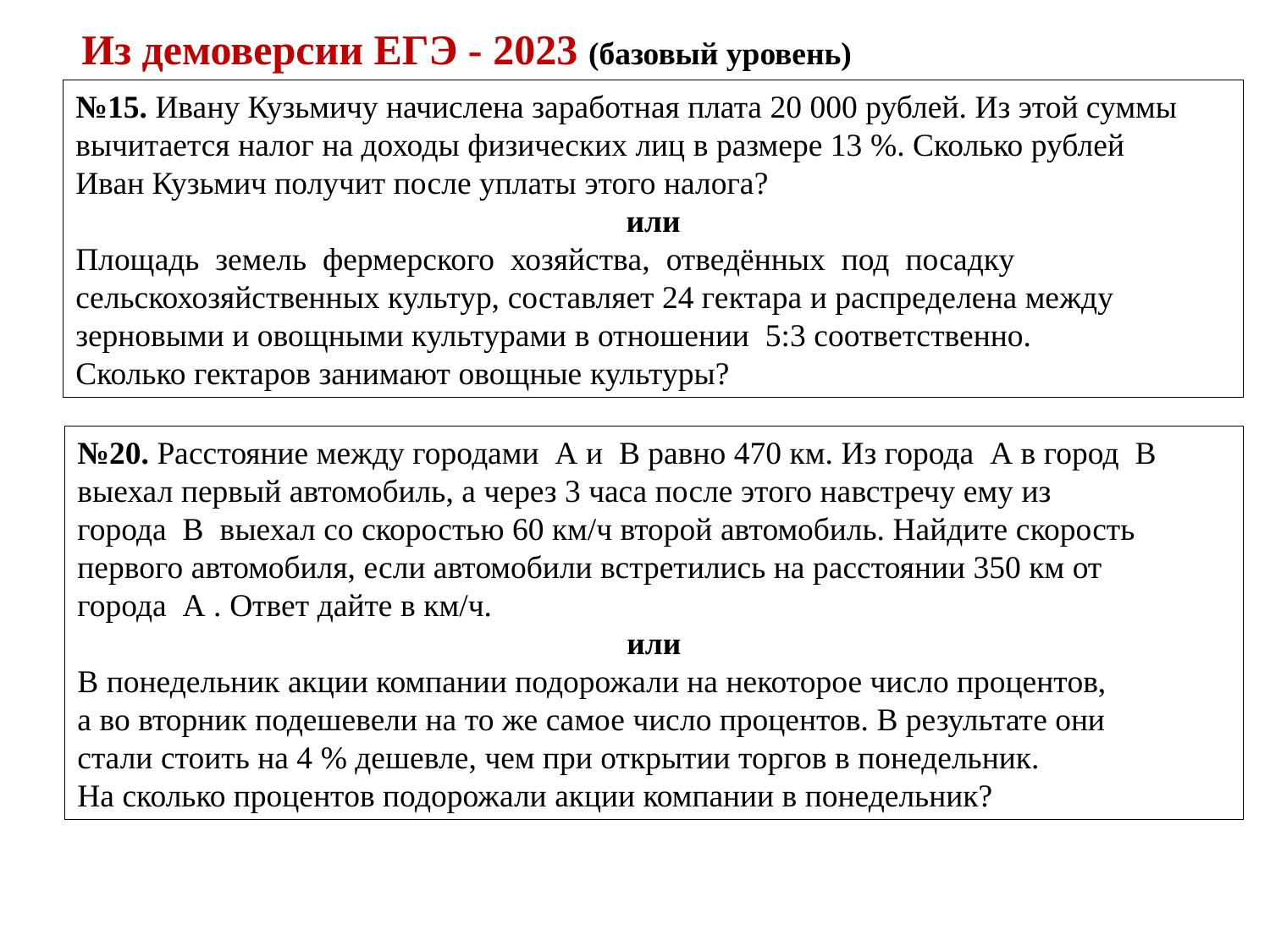

Из демоверсии ЕГЭ - 2023 (базовый уровень)
№15. Ивану Кузьмичу начислена заработная плата 20 000 рублей. Из этой суммы
вычитается налог на доходы физических лиц в размере 13 %. Сколько рублей
Иван Кузьмич получит после уплаты этого налога?
или
Площадь  земель  фермерского  хозяйства,  отведённых  под  посадку
сельскохозяйственных культур, составляет 24 гектара и распределена между
зерновыми и овощными культурами в отношении  5:3 соответственно.
Сколько гектаров занимают овощные культуры?
№20. Расстояние между городами  А и  В равно 470 км. Из города  А в город  В
выехал первый автомобиль, а через 3 часа после этого навстречу ему из
города  В  выехал со скоростью 60 км/ч второй автомобиль. Найдите скорость
первого автомобиля, если автомобили встретились на расстоянии 350 км от
города  А . Ответ дайте в км/ч.
или
В понедельник акции компании подорожали на некоторое число процентов,
а во вторник подешевели на то же самое число процентов. В результате они
стали стоить на 4 % дешевле, чем при открытии торгов в понедельник.
На сколько процентов подорожали акции компании в понедельник?